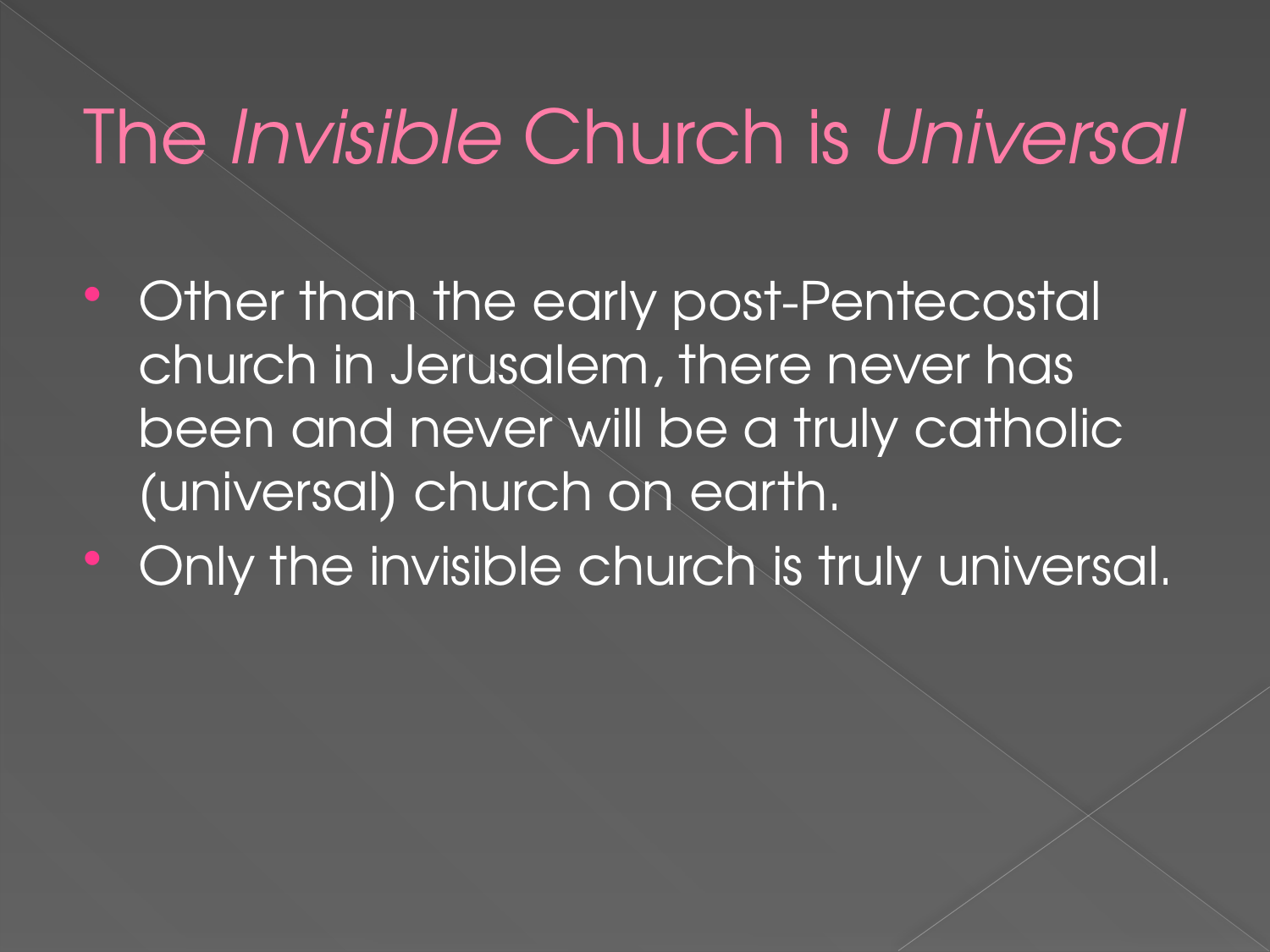

# The Invisible Church is Universal
Other than the early post-Pentecostal church in Jerusalem, there never has been and never will be a truly catholic (universal) church on earth.
Only the invisible church is truly universal.